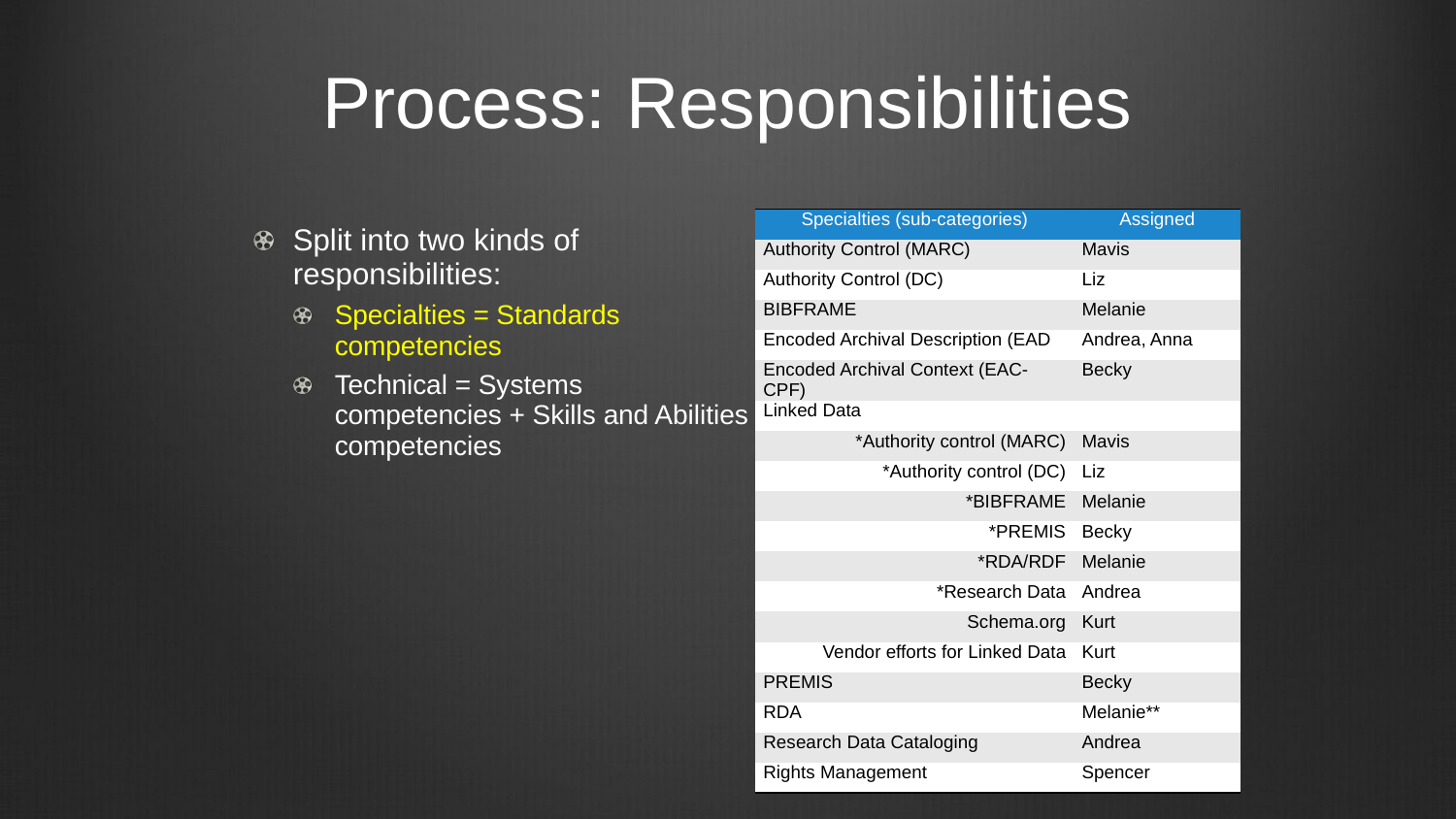

# Process: Responsibilities
| Specialties (sub-categories) | Assigned |
| --- | --- |
| Authority Control (MARC) | Mavis |
| Authority Control (DC) | Liz |
| BIBFRAME | Melanie |
| Encoded Archival Description (EAD | Andrea, Anna |
| Encoded Archival Context (EAC-CPF) | Becky |
| Linked Data |  |
| \*Authority control (MARC) | Mavis |
| \*Authority control (DC) | Liz |
| \*BIBFRAME | Melanie |
| \*PREMIS | Becky |
| \*RDA/RDF | Melanie |
| \*Research Data | Andrea |
| Schema.org | Kurt |
| Vendor efforts for Linked Data | Kurt |
| PREMIS | Becky |
| RDA | Melanie\*\* |
| Research Data Cataloging | Andrea |
| Rights Management | Spencer |
Split into two kinds of responsibilities:
Specialties = Standards competencies
Technical = Systems competencies + Skills and Abilities competencies